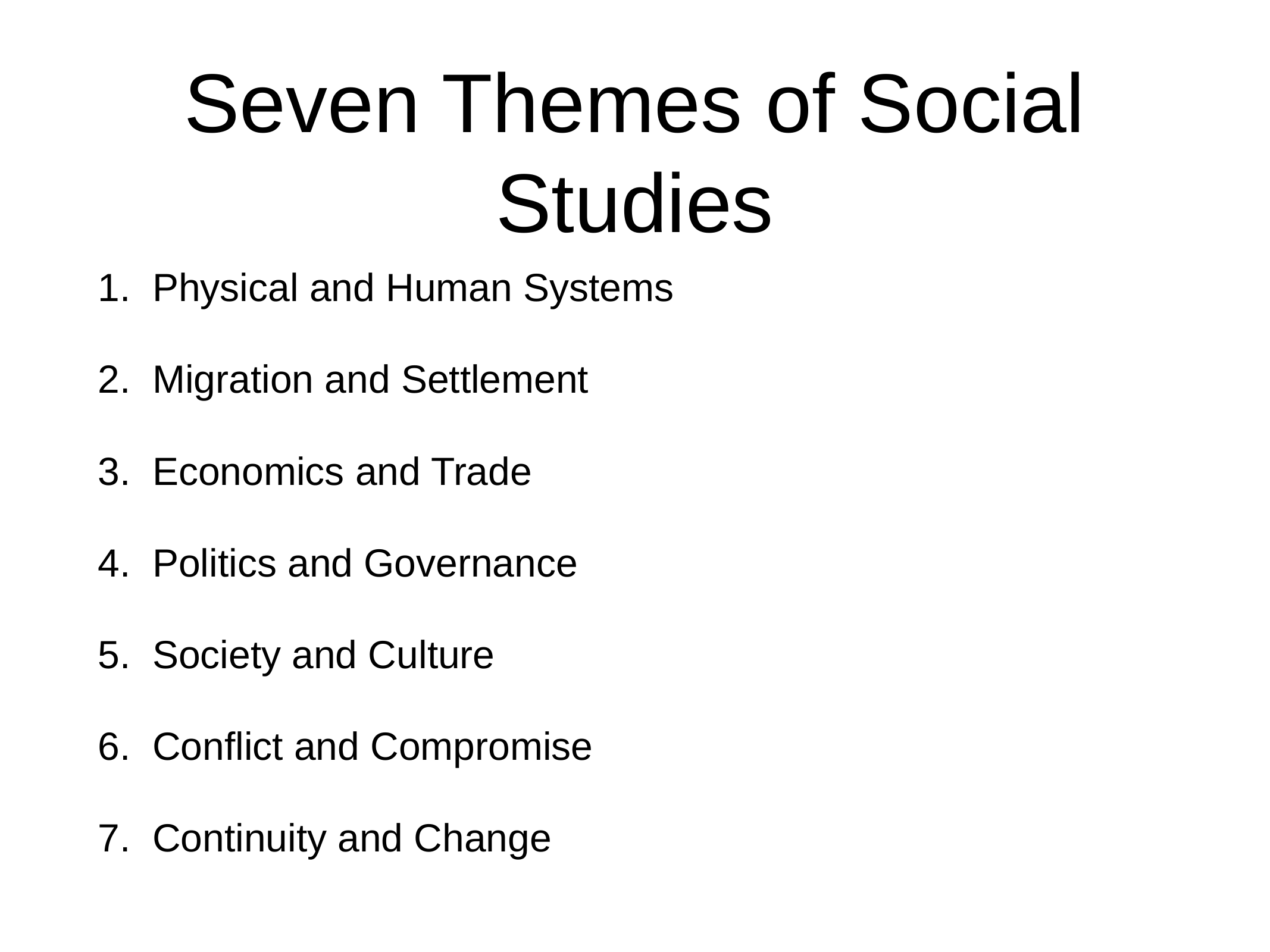

# Seven Themes of Social Studies
Physical and Human Systems
Migration and Settlement
Economics and Trade
Politics and Governance
Society and Culture
Conflict and Compromise
Continuity and Change